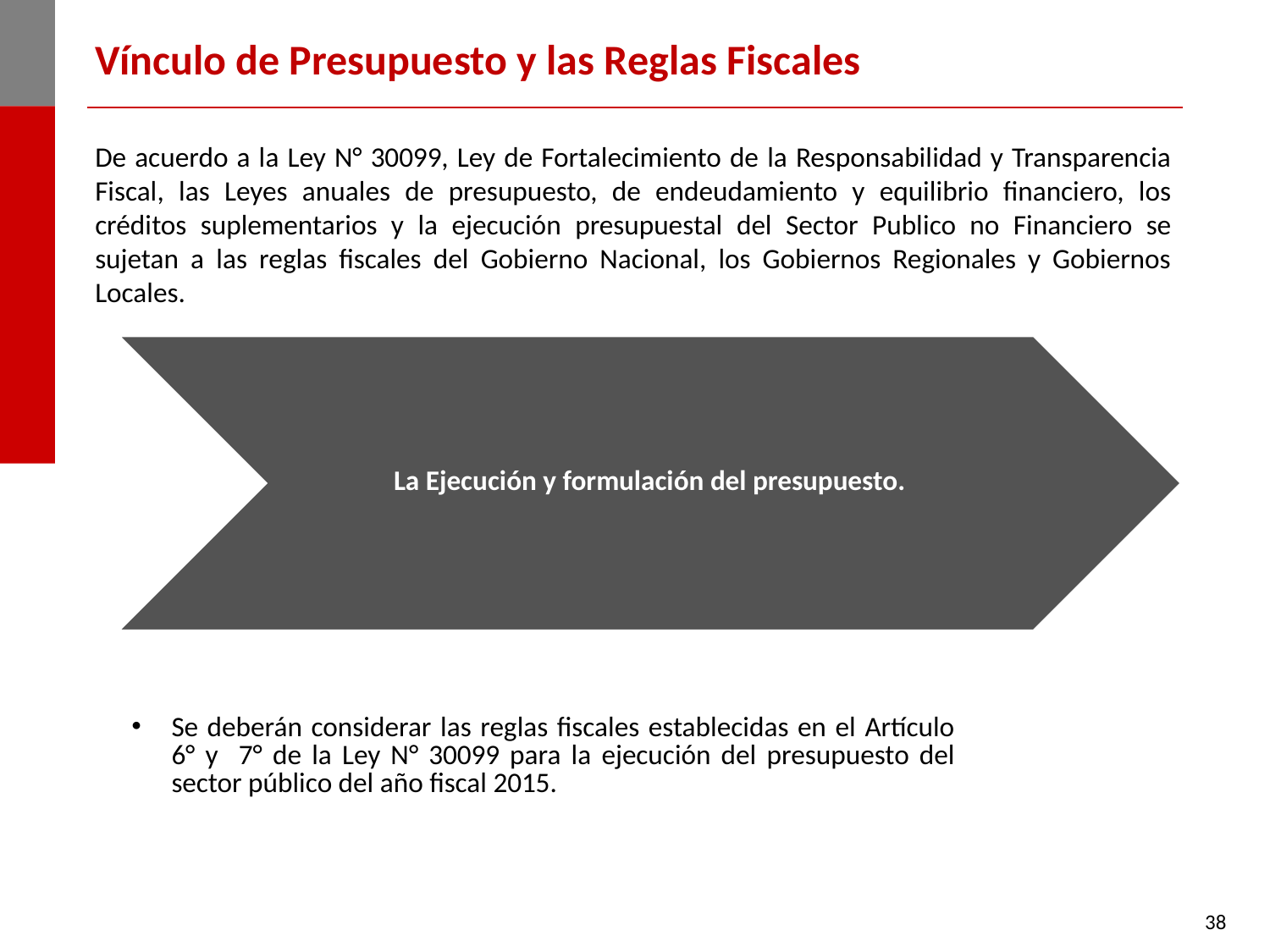

Vínculo de Presupuesto y las Reglas Fiscales
De acuerdo a la Ley N° 30099, Ley de Fortalecimiento de la Responsabilidad y Transparencia Fiscal, las Leyes anuales de presupuesto, de endeudamiento y equilibrio financiero, los créditos suplementarios y la ejecución presupuestal del Sector Publico no Financiero se sujetan a las reglas fiscales del Gobierno Nacional, los Gobiernos Regionales y Gobiernos Locales.

La Ejecución y formulación del presupuesto.
Se deberán considerar las reglas fiscales establecidas en el Artículo 6° y  7° de la Ley N° 30099 para la ejecución del presupuesto del sector público del año fiscal 2015.